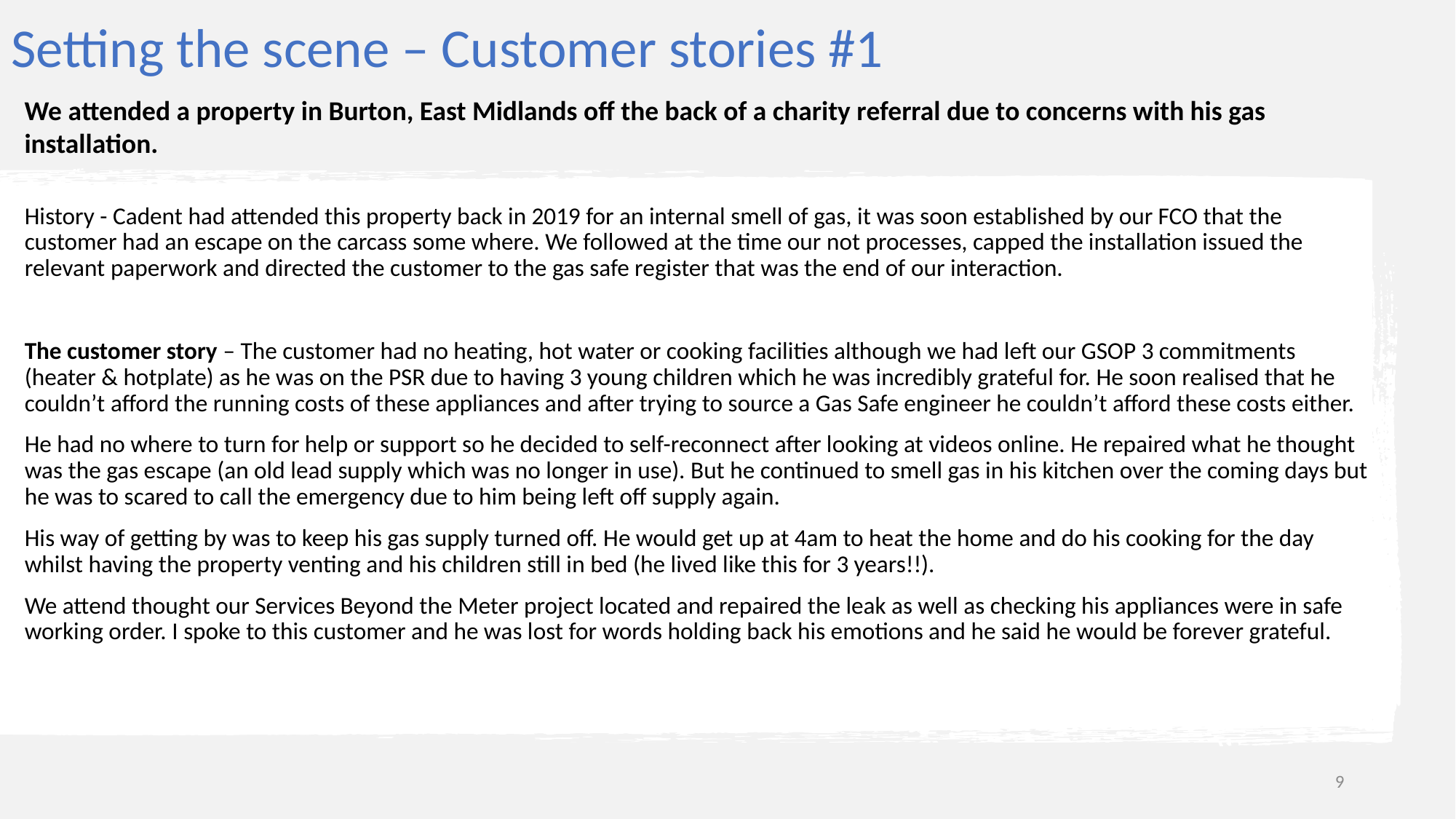

# Setting the scene – Customer stories #1
We attended a property in Burton, East Midlands off the back of a charity referral due to concerns with his gas installation.

History - Cadent had attended this property back in 2019 for an internal smell of gas, it was soon established by our FCO that the customer had an escape on the carcass some where. We followed at the time our not processes, capped the installation issued the relevant paperwork and directed the customer to the gas safe register that was the end of our interaction.

The customer story – The customer had no heating, hot water or cooking facilities although we had left our GSOP 3 commitments (heater & hotplate) as he was on the PSR due to having 3 young children which he was incredibly grateful for. He soon realised that he couldn’t afford the running costs of these appliances and after trying to source a Gas Safe engineer he couldn’t afford these costs either.
He had no where to turn for help or support so he decided to self-reconnect after looking at videos online. He repaired what he thought was the gas escape (an old lead supply which was no longer in use). But he continued to smell gas in his kitchen over the coming days but he was to scared to call the emergency due to him being left off supply again.
His way of getting by was to keep his gas supply turned off. He would get up at 4am to heat the home and do his cooking for the day whilst having the property venting and his children still in bed (he lived like this for 3 years!!).
We attend thought our Services Beyond the Meter project located and repaired the leak as well as checking his appliances were in safe working order. I spoke to this customer and he was lost for words holding back his emotions and he said he would be forever grateful.
9